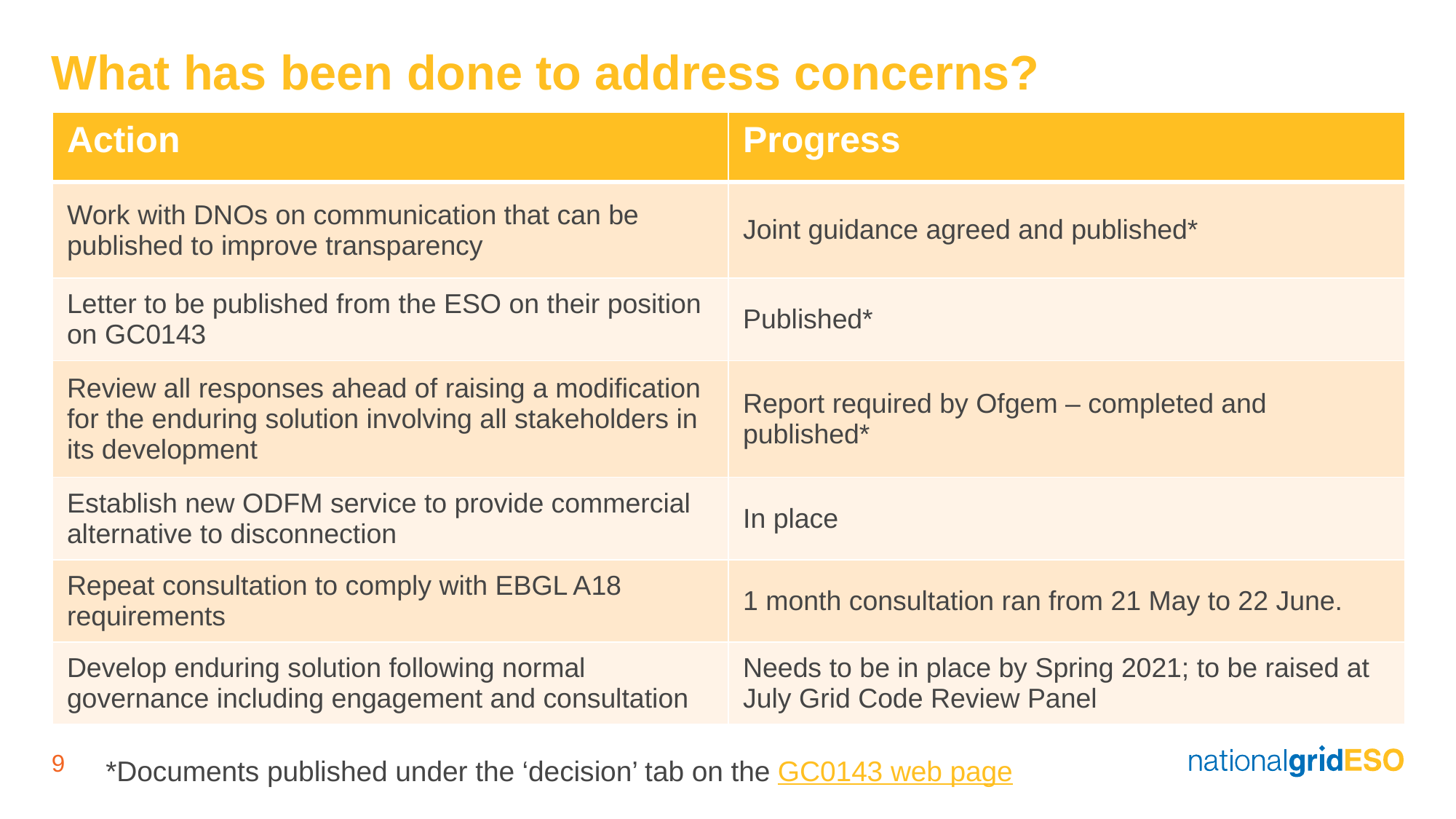

# What has been done to address concerns?
| Action | Progress |
| --- | --- |
| Work with DNOs on communication that can be published to improve transparency | Joint guidance agreed and published\* |
| Letter to be published from the ESO on their position on GC0143 | Published\* |
| Review all responses ahead of raising a modification for the enduring solution involving all stakeholders in its development | Report required by Ofgem – completed and published\* |
| Establish new ODFM service to provide commercial alternative to disconnection | In place |
| Repeat consultation to comply with EBGL A18 requirements | 1 month consultation ran from 21 May to 22 June. |
| Develop enduring solution following normal governance including engagement and consultation | Needs to be in place by Spring 2021; to be raised at July Grid Code Review Panel |
*Documents published under the ‘decision’ tab on the GC0143 web page